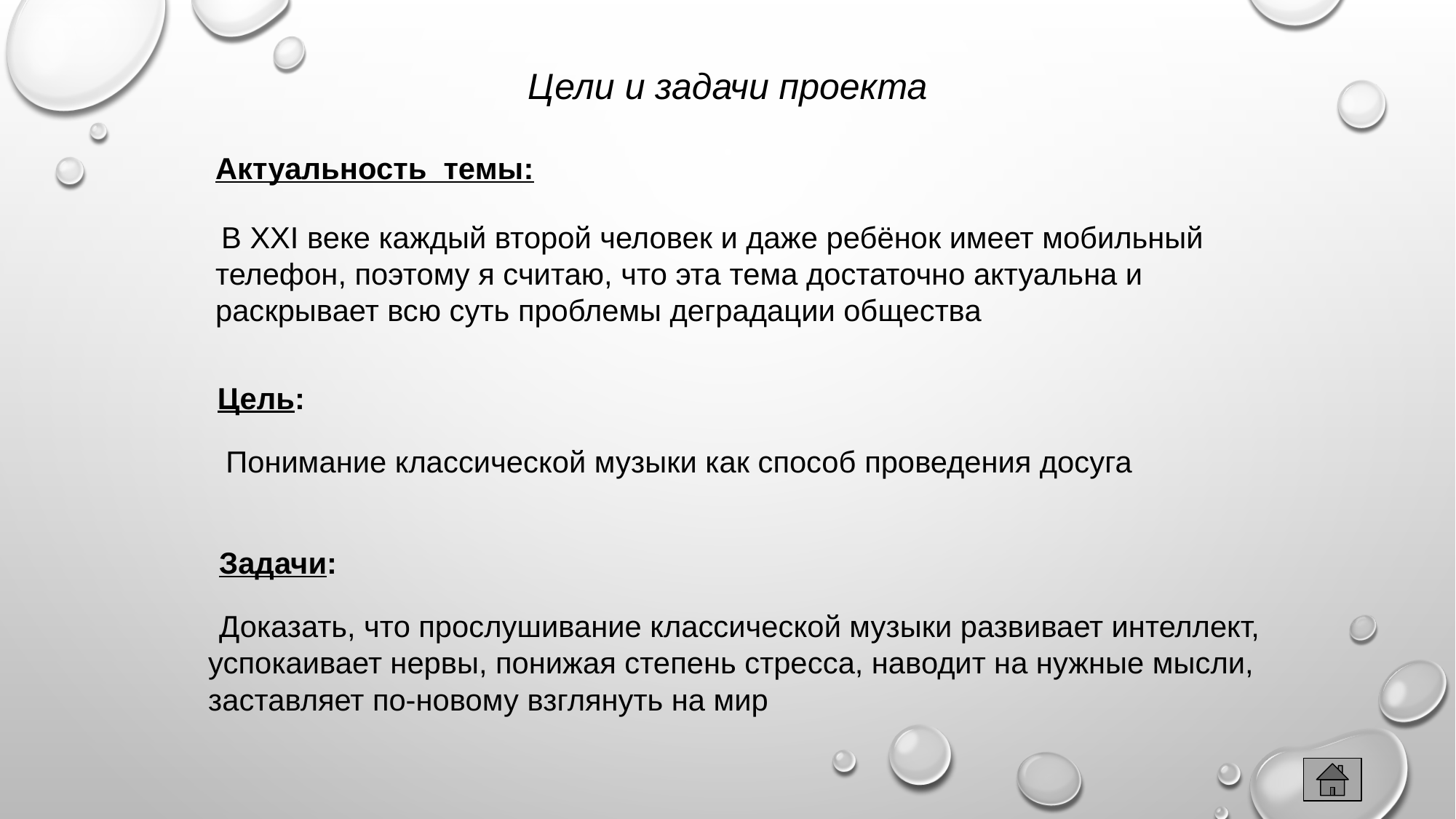

Цели и задачи проекта
Актуальность  темы:
 В XXI веке каждый второй человек и даже ребёнок имеет мобильный телефон, поэтому я считаю, что эта тема достаточно актуальна и раскрывает всю суть проблемы деградации общества
Цель:
 Понимание классической музыки как способ проведения досуга
Задачи:
Доказать, что прослушивание классической музыки развивает интеллект,  успокаивает нервы, понижая степень стресса, наводит на нужные мысли, заставляет по-новому взглянуть на мир